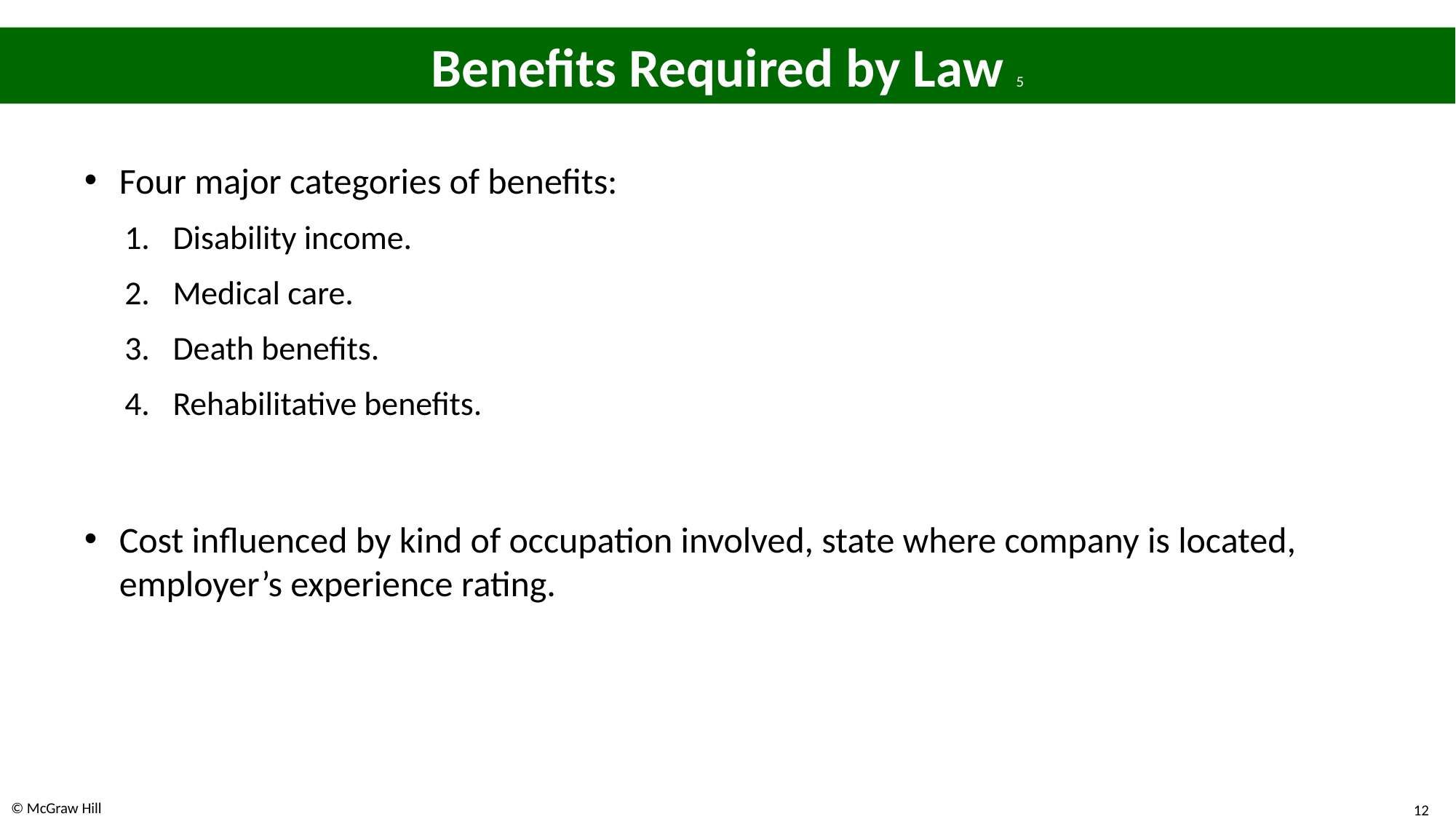

# Benefits Required by Law 5
Four major categories of benefits:
Disability income.
Medical care.
Death benefits.
Rehabilitative benefits.
Cost influenced by kind of occupation involved, state where company is located, employer’s experience rating.